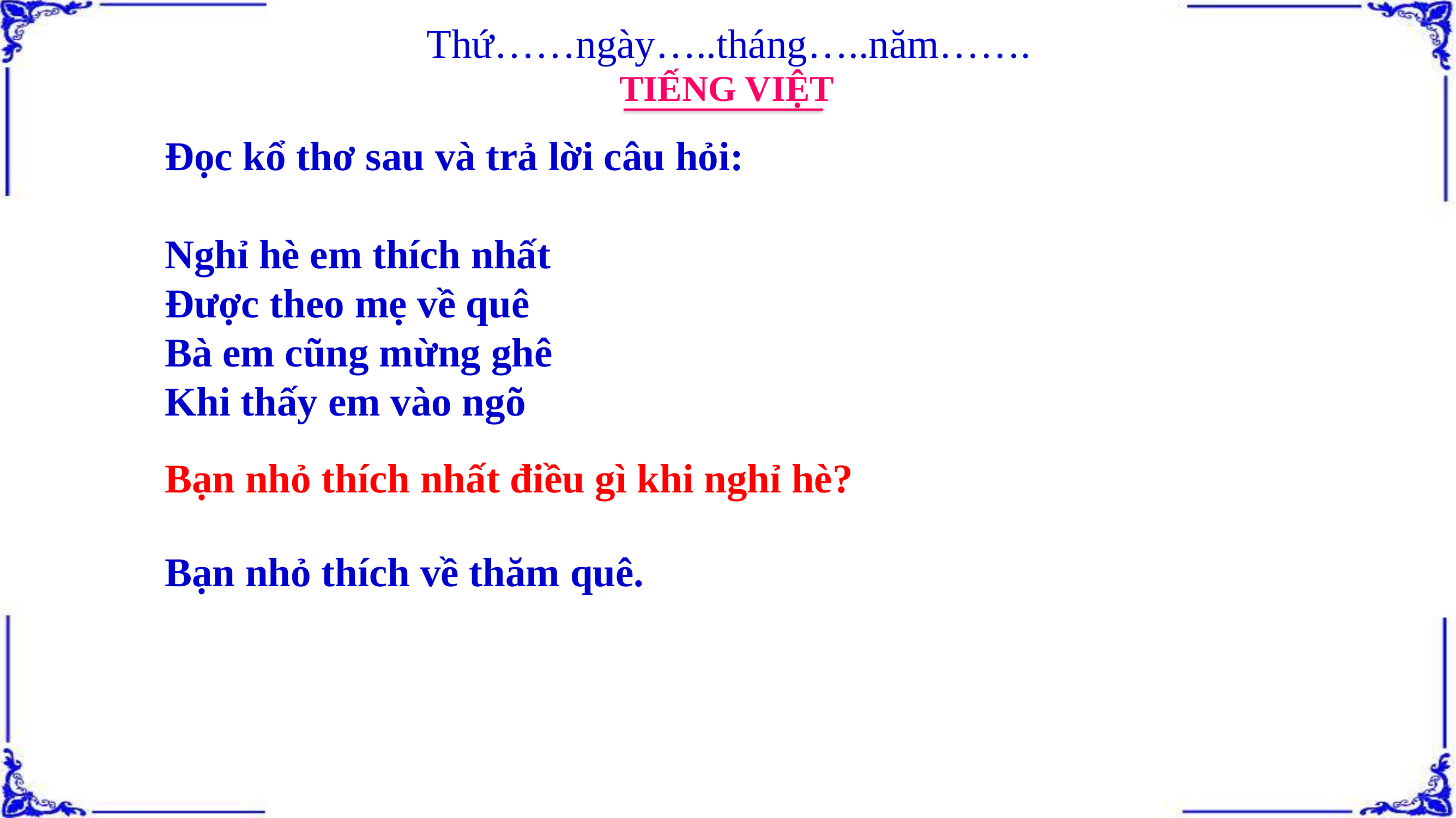

Thứ……ngày…..tháng…..năm…….
TIẾNG VIỆT

Đọc kổ thơ sau và trả lời câu hỏi:

Nghỉ hè em thích nhất
Được theo mẹ về quê
Bà em cũng mừng ghê
Khi thấy em vào ngõ
Bạn nhỏ thích nhất điều gì khi nghỉ hè?
Bạn nhỏ thích về thăm quê.